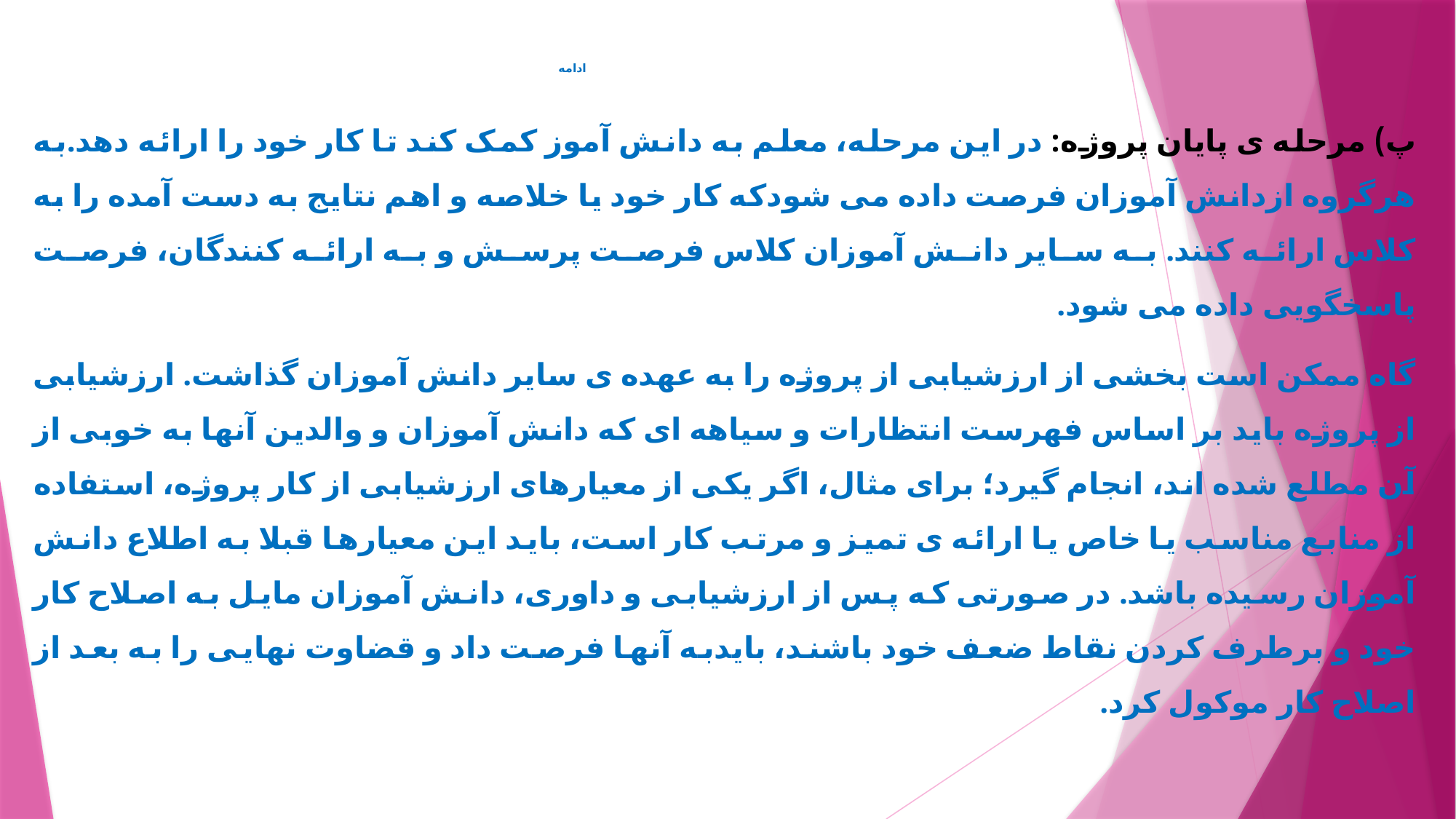

# ادامه
پ) مرحله ی پايان پروژه: در اين مرحله، معلم به دانش آموز کمک کند تا کار خود را ارائه دهد.به هرگروه ازدانش آموزان فرصت داده می شودکه کار خود يا خلاصه و اهم نتايج به دست آمده را به کلاس ارائه کنند. به ساير دانش آموزان کلاس فرصت پرسش و به ارائه کنندگان، فرصت پاسخگويی داده می شود.
گاه ممکن است بخشی از ارزشيابی از پروژه را به عهده ی ساير دانش آموزان گذاشت. ارزشيابی از پروژه بايد بر اساس فهرست انتظارات و سياهه ای که دانش آموزان و والدين آنها به خوبی از آن مطلع شده اند، انجام گيرد؛ برای مثال، اگر يکی از معيارهای ارزشيابی از کار پروژه، استفاده از منابع مناسب يا خاص يا ارائه ی تميز و مرتب کار است، بايد اين معيارها قبلا به اطلاع دانش آموزان رسيده باشد. در صورتی که پس از ارزشيابی و داوری، دانش آموزان مايل به اصلاح کار خود و برطرف کردن نقاط ضعف خود باشند، بايدبه آنها فرصت داد و قضاوت نهايی را به بعد از اصلاح کار موکول کرد.